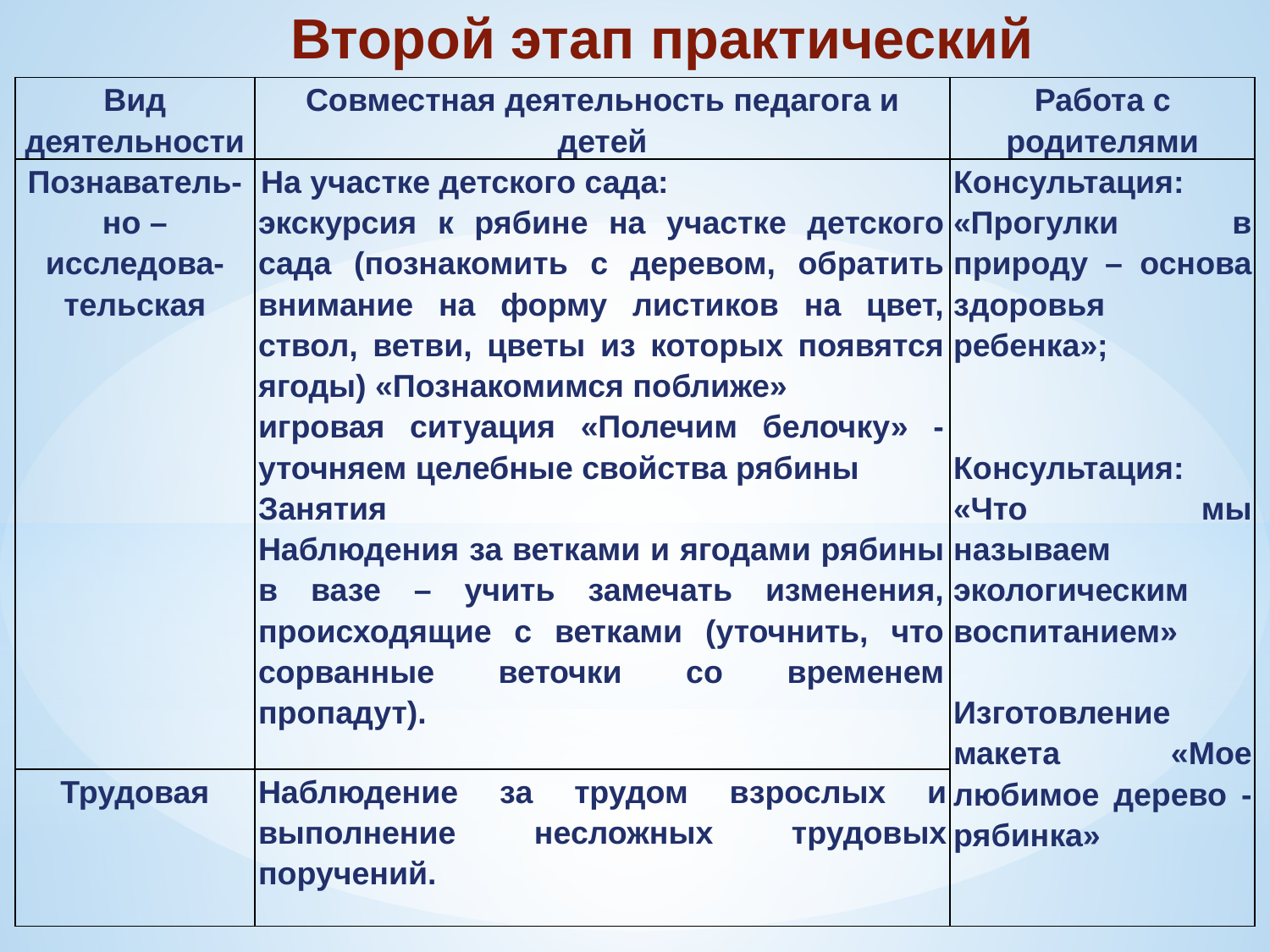

Второй этап практический
| Вид деятельности | Совместная деятельность педагога и детей | Работа с родителями |
| --- | --- | --- |
| Познаватель-но – исследова- тельская | На участке детского сада: экскурсия к рябине на участке детского сада (познакомить с деревом, обратить внимание на форму листиков на цвет, ствол, ветви, цветы из которых появятся ягоды) «Познакомимся поближе» игровая ситуация «Полечим белочку» - уточняем целебные свойства рябины Занятия Наблюдения за ветками и ягодами рябины в вазе – учить замечать изменения, происходящие с ветками (уточнить, что сорванные веточки со временем пропадут). | Консультация: «Прогулки в природу – основа здоровья ребенка»;   Консультация: «Что мы называем экологическим воспитанием»   Изготовление макета «Мое любимое дерево - рябинка» |
| Трудовая | Наблюдение за трудом взрослых и выполнение несложных трудовых поручений. |  |